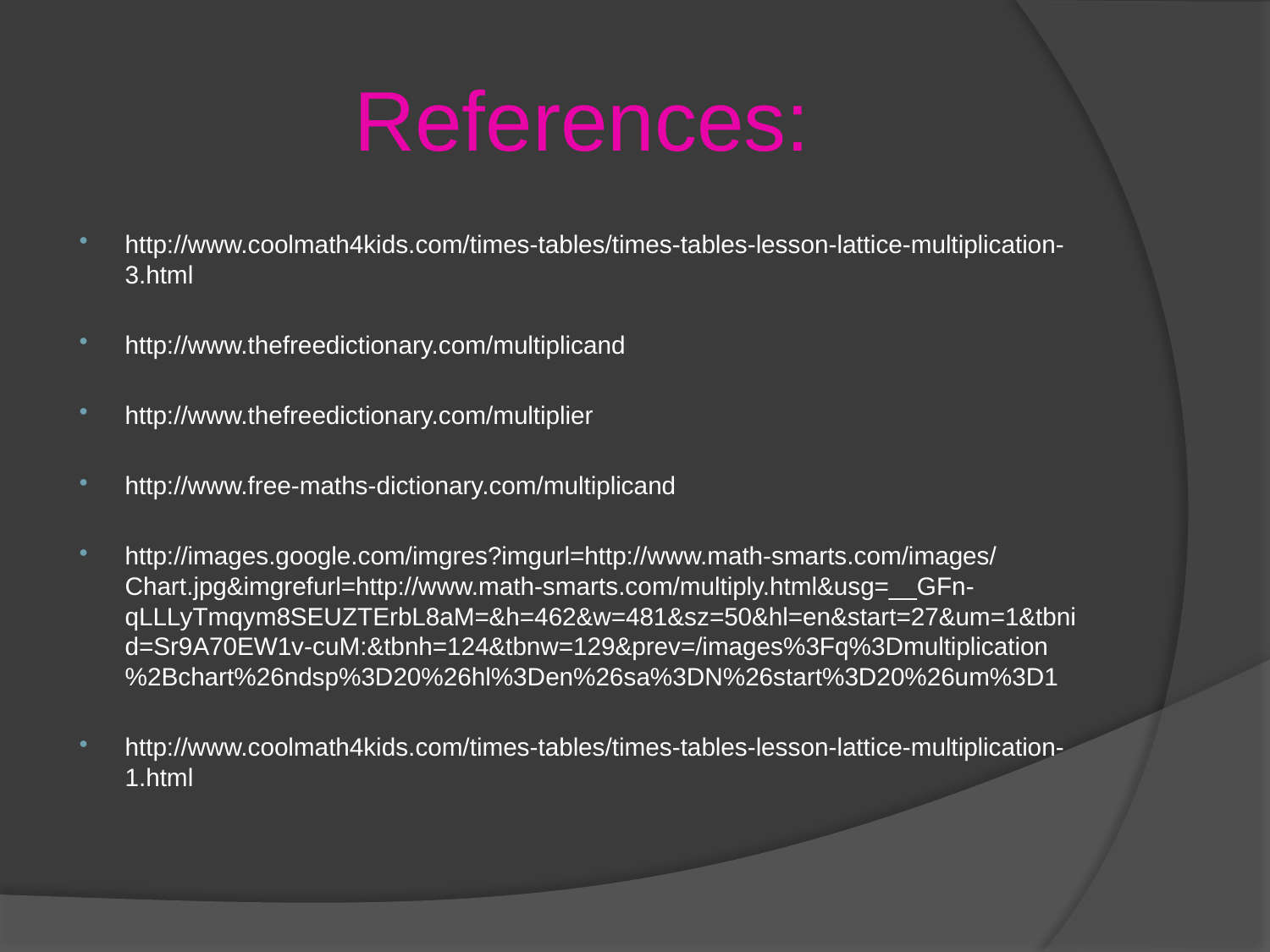

# References:
http://www.coolmath4kids.com/times-tables/times-tables-lesson-lattice-multiplication-3.html

http://www.thefreedictionary.com/multiplicand

http://www.thefreedictionary.com/multiplier

http://www.free-maths-dictionary.com/multiplicand

http://images.google.com/imgres?imgurl=http://www.math-smarts.com/images/Chart.jpg&imgrefurl=http://www.math-smarts.com/multiply.html&usg=__GFn-qLLLyTmqym8SEUZTErbL8aM=&h=462&w=481&sz=50&hl=en&start=27&um=1&tbnid=Sr9A70EW1v-cuM:&tbnh=124&tbnw=129&prev=/images%3Fq%3Dmultiplication%2Bchart%26ndsp%3D20%26hl%3Den%26sa%3DN%26start%3D20%26um%3D1

http://www.coolmath4kids.com/times-tables/times-tables-lesson-lattice-multiplication-1.html